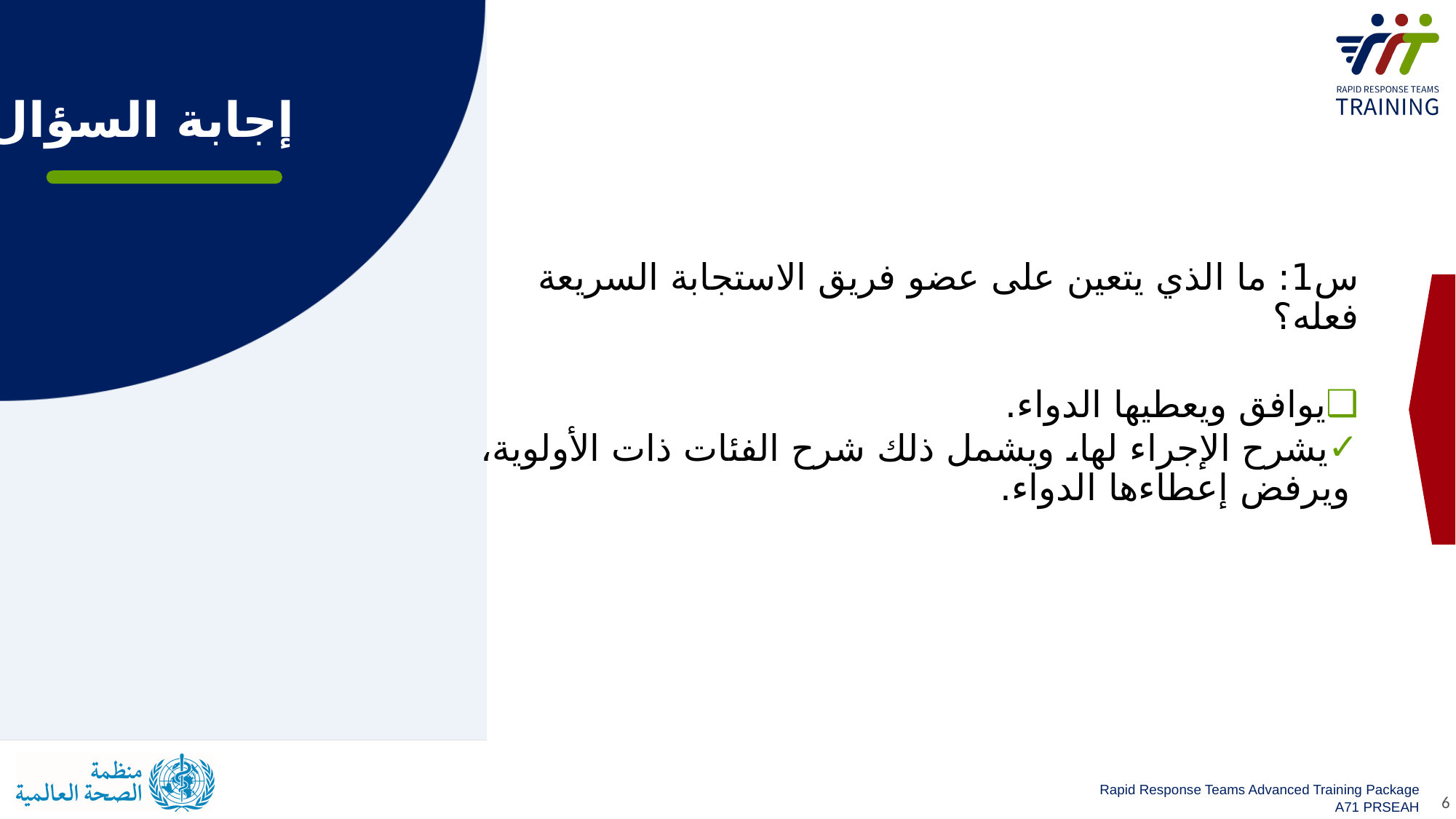

# إجابة السؤال 1
س1: ما الذي يتعين على عضو فريق الاستجابة السريعة فعله؟

يوافق ويعطيها الدواء.
يشرح الإجراء لها، ويشمل ذلك شرح الفئات ذات الأولوية، ويرفض إعطاءها الدواء.

6